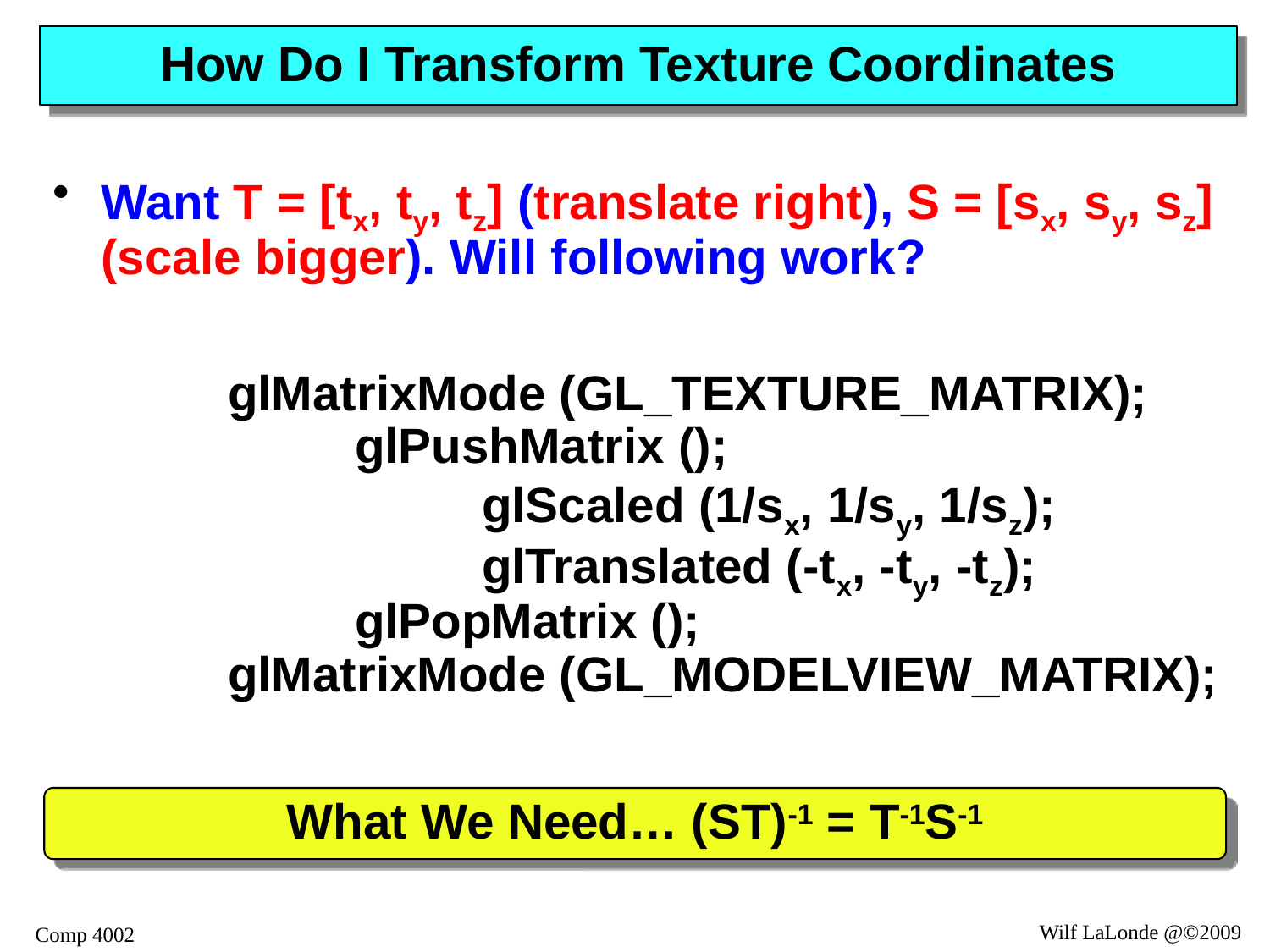

# How Do I Transform Texture Coordinates
Want T = [tx, ty, tz] (translate right), S = [sx, sy, sz] (scale bigger). Will following work?

		glMatrixMode (GL_TEXTURE_MATRIX);
		glPushMatrix ();
			glScaled (1/sx, 1/sy, 1/sz);
			glTranslated (-tx, -ty, -tz);
		glPopMatrix ();
	glMatrixMode (GL_MODELVIEW_MATRIX);
What We Need… (ST)-1 = T-1S-1